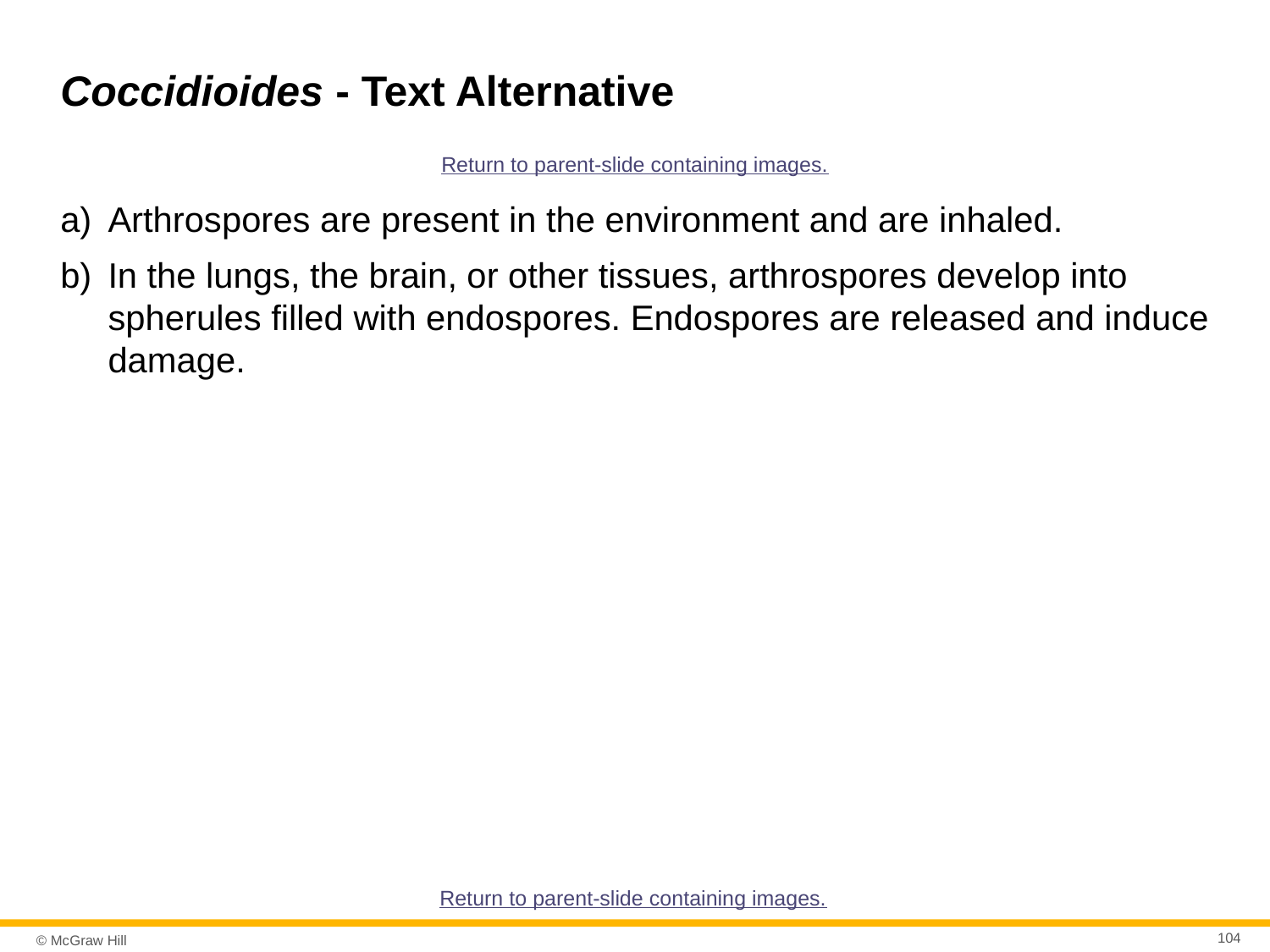

# Coccidioides - Text Alternative
Return to parent-slide containing images.
Arthrospores are present in the environment and are inhaled.
In the lungs, the brain, or other tissues, arthrospores develop into spherules filled with endospores. Endospores are released and induce damage.
Return to parent-slide containing images.